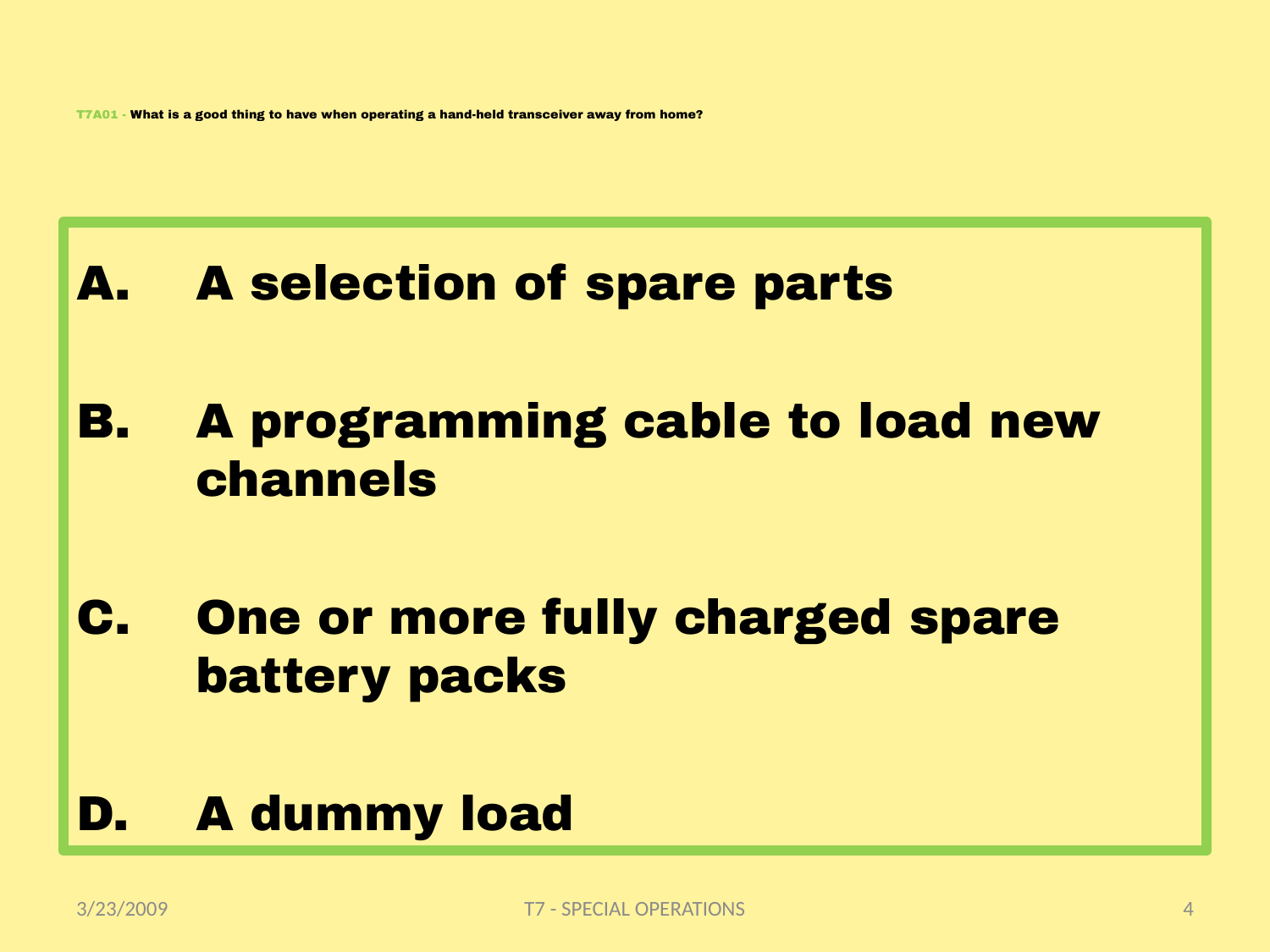

# T7A01 - What is a good thing to have when operating a hand-held transceiver away from home?

A selection of spare parts

A programming cable to load new channels

One or more fully charged spare battery packs

A dummy load
3/23/2009
T7 - SPECIAL OPERATIONS
4